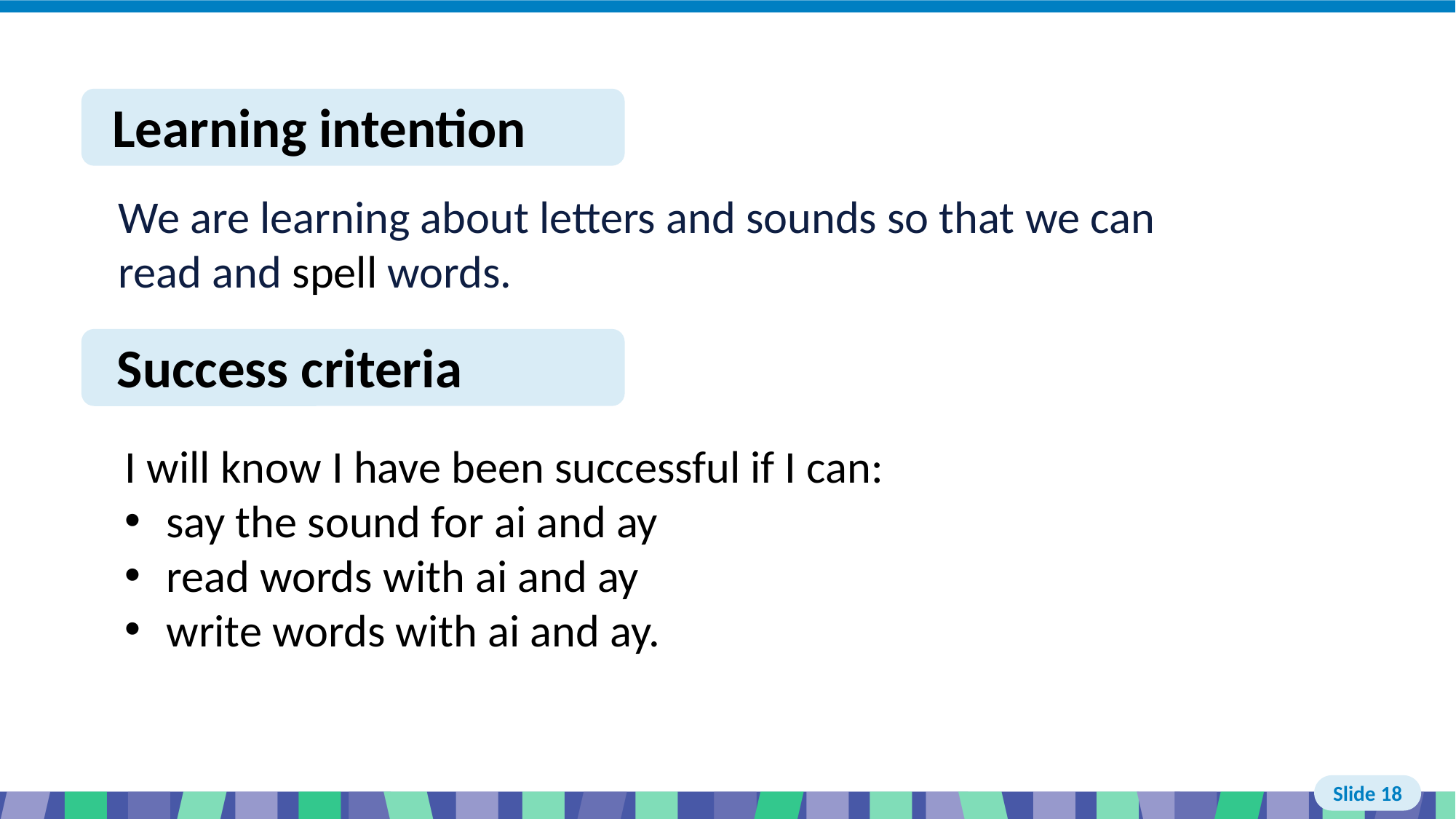

# Slide 18 Learning intention and success criteria
I will know I have been successful if I can:
say the sound for ai and ay
read words with ai and ay
write words with ai and ay.